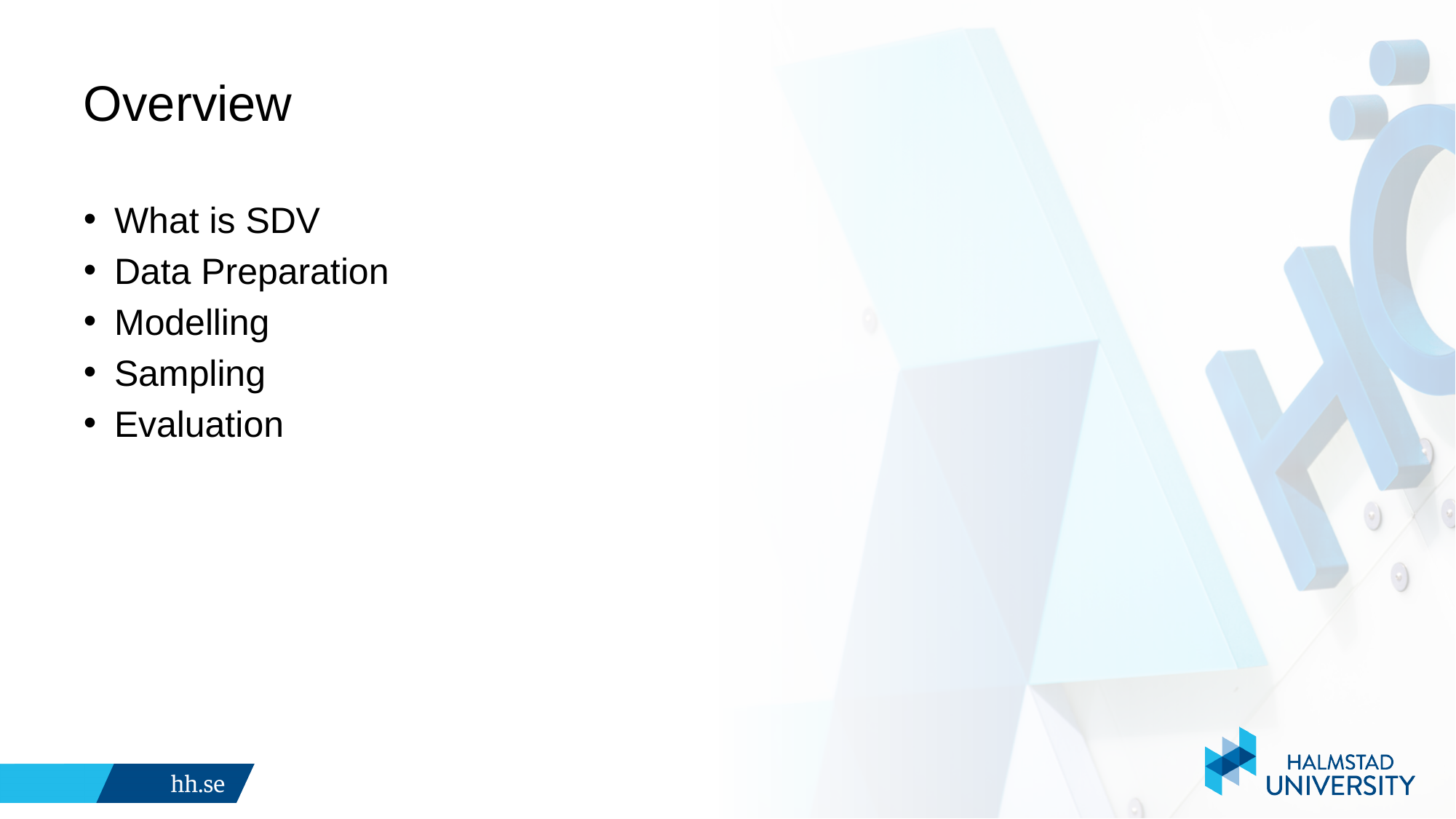

# Overview
What is SDV
Data Preparation
Modelling
Sampling
Evaluation